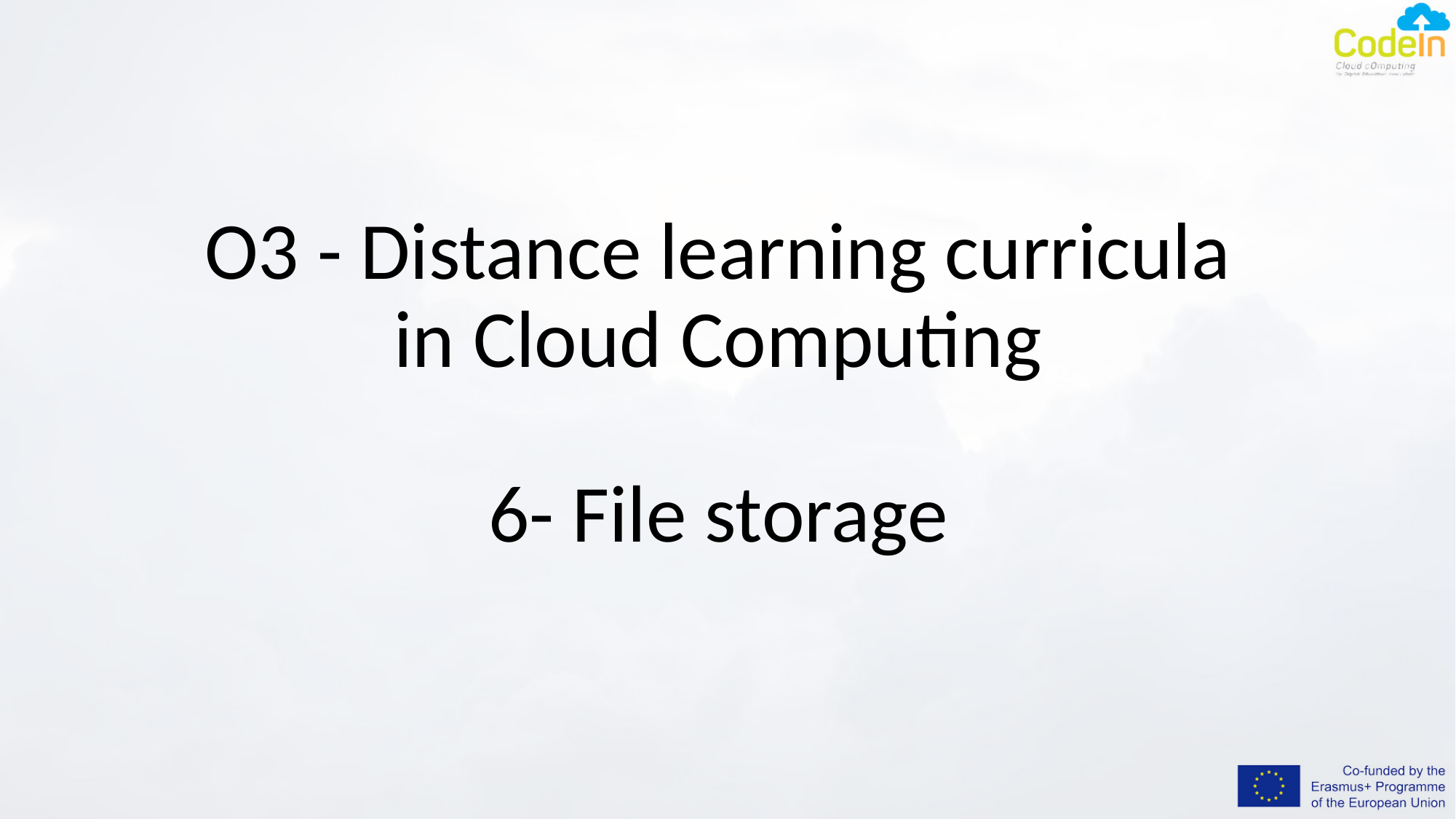

# O3 - Distance learning curricula in Cloud Computing 6- File storage